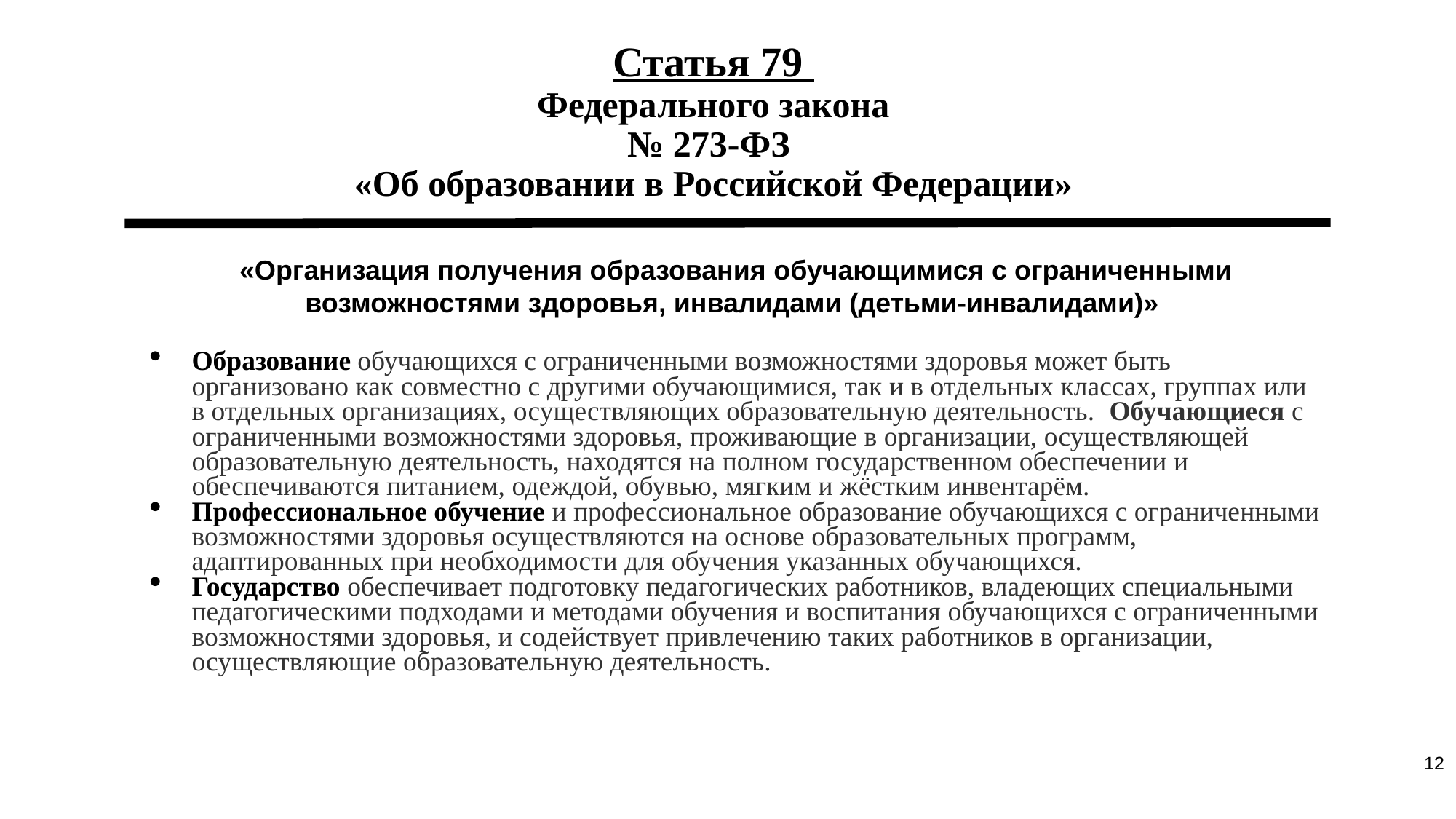

# Статья 79 Федерального закона № 273-ФЗ «Об образовании в Российской Федерации»
«Организация получения образования обучающимися с ограниченными возможностями здоровья, инвалидами (детьми-инвалидами)»

Образование обучающихся с ограниченными возможностями здоровья может быть организовано как совместно с другими обучающимися, так и в отдельных классах, группах или в отдельных организациях, осуществляющих образовательную деятельность.  Обучающиеся с ограниченными возможностями здоровья, проживающие в организации, осуществляющей образовательную деятельность, находятся на полном государственном обеспечении и обеспечиваются питанием, одеждой, обувью, мягким и жёстким инвентарём.
Профессиональное обучение и профессиональное образование обучающихся с ограниченными возможностями здоровья осуществляются на основе образовательных программ, адаптированных при необходимости для обучения указанных обучающихся.
Государство обеспечивает подготовку педагогических работников, владеющих специальными педагогическими подходами и методами обучения и воспитания обучающихся с ограниченными возможностями здоровья, и содействует привлечению таких работников в организации, осуществляющие образовательную деятельность.

12